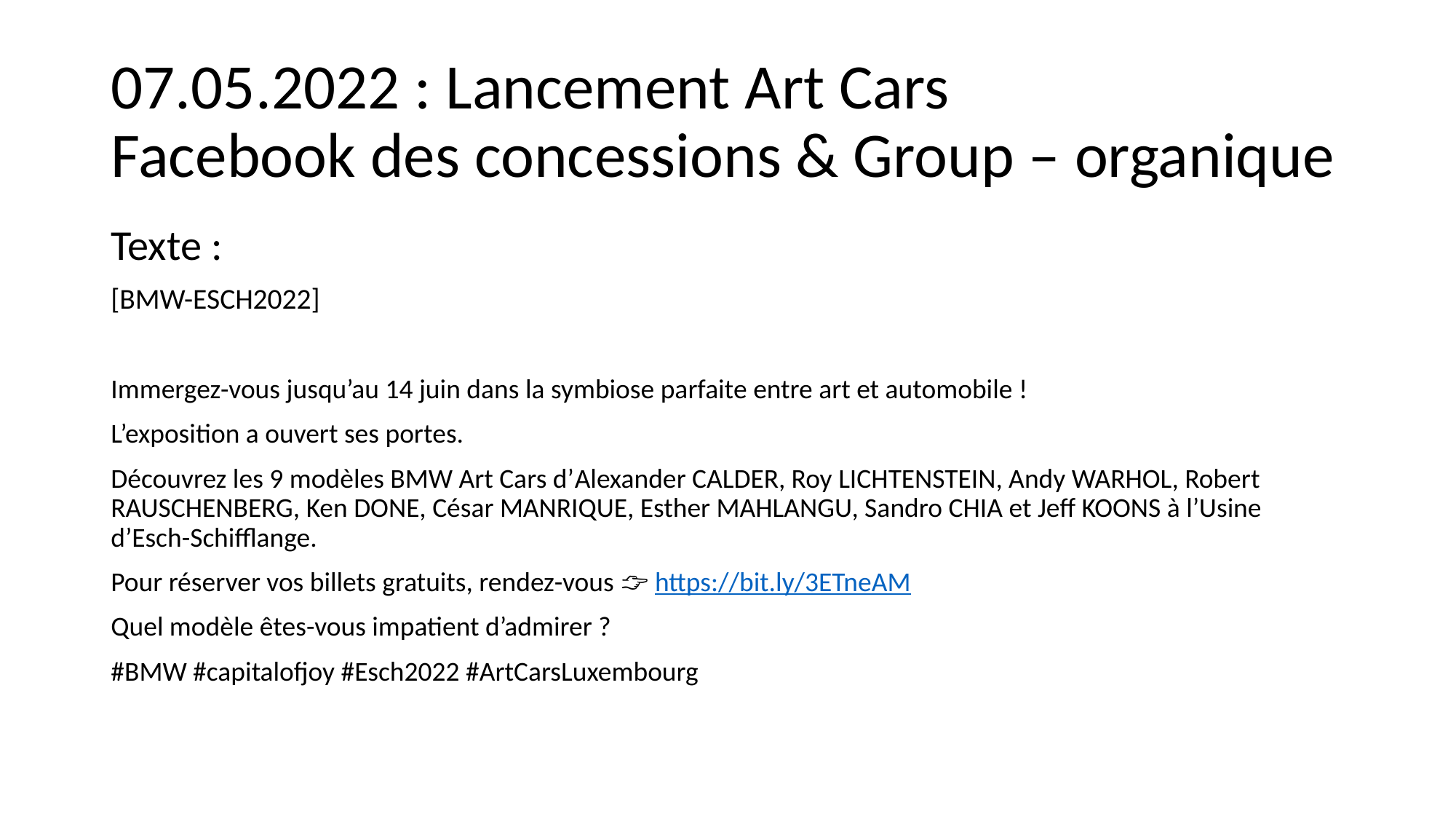

# 07.05.2022 : Lancement Art Cars Facebook des concessions & Group – organique
Texte :
[BMW-ESCH2022]

Immergez-vous jusqu’au 14 juin dans la symbiose parfaite entre art et automobile !
L’exposition a ouvert ses portes.
Découvrez les 9 modèles BMW Art Cars d’Alexander CALDER, Roy LICHTENSTEIN, Andy WARHOL, Robert RAUSCHENBERG, Ken DONE, César MANRIQUE, Esther MAHLANGU, Sandro CHIA et Jeff KOONS à l’Usine d’Esch-Schifflange.
Pour réserver vos billets gratuits, rendez-vous 👉 https://bit.ly/3ETneAM
Quel modèle êtes-vous impatient d’admirer ?
#BMW #capitalofjoy #Esch2022 #ArtCarsLuxembourg